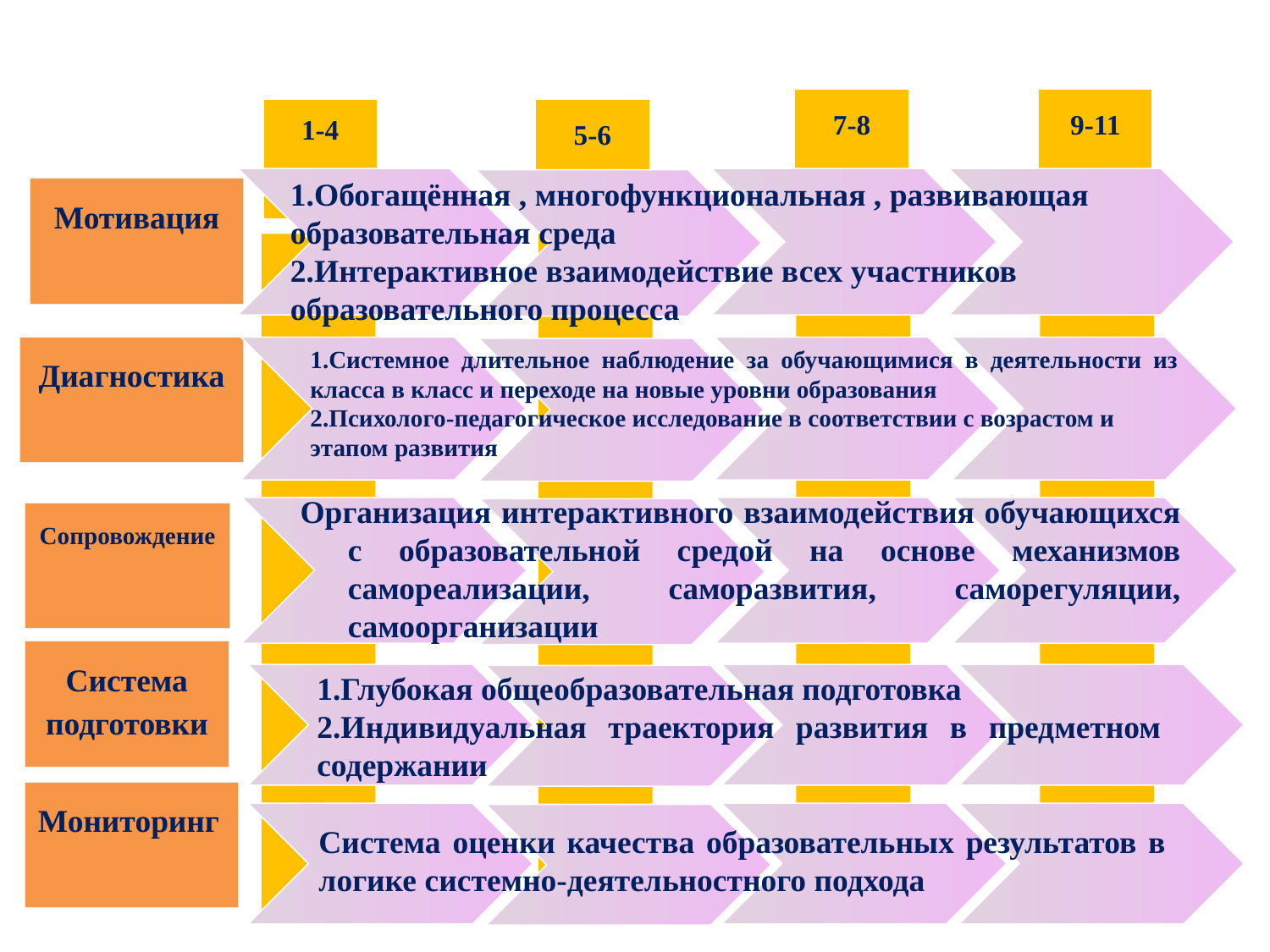

7-8
9-11
1-4
5-6

1.Обогащённая , многофункциональная , развивающая образовательная среда
2.Интерактивное взаимодействие всех участников образовательного процесса
Мотивация

Диагностика
1.Системное длительное наблюдение за обучающимися в деятельности из класса в класс и переходе на новые уровни образования
2.Психолого-педагогическое исследование в соответствии с возрастом и этапом развития

10 мин.
10 мин.
30 мин.
Организация интерактивного взаимодействия обучающихся с образовательной средой на основе механизмов самореализации, саморазвития, саморегуляции, самоорганизации

Сопровождение

Система подготовки
1.Глубокая общеобразовательная подготовка
2.Индивидуальная траектория развития в предметном содержании

Мониторинг

Система оценки качества образовательных результатов в логике системно-деятельностного подхода